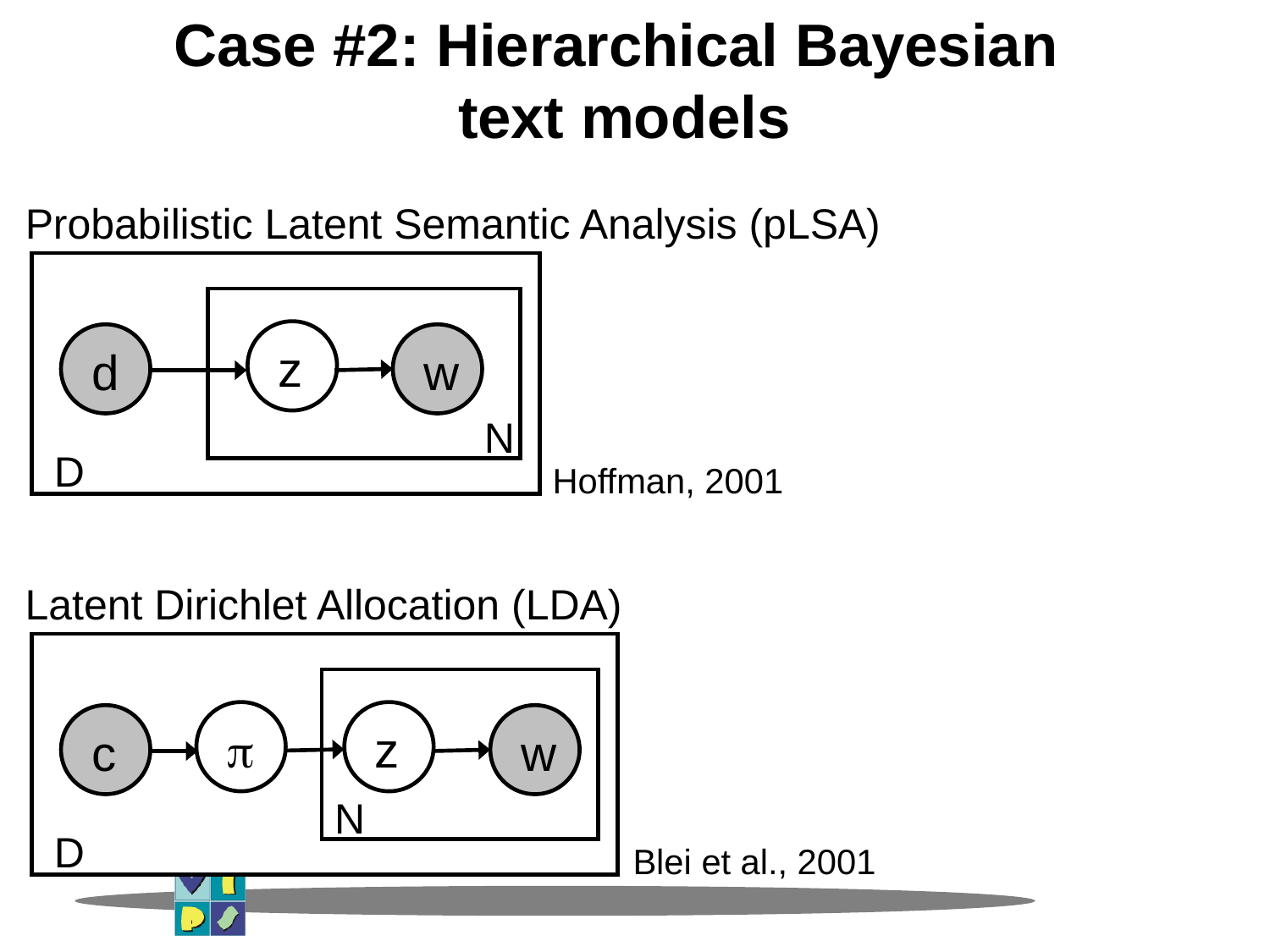

Case #2: Hierarchical Bayesian
text models
Probabilistic Latent Semantic Analysis (pLSA)

z
d
w

N
D
Hoffman, 2001
Latent Dirichlet Allocation (LDA)

π
z
c
w

N
D
Blei et al., 2001